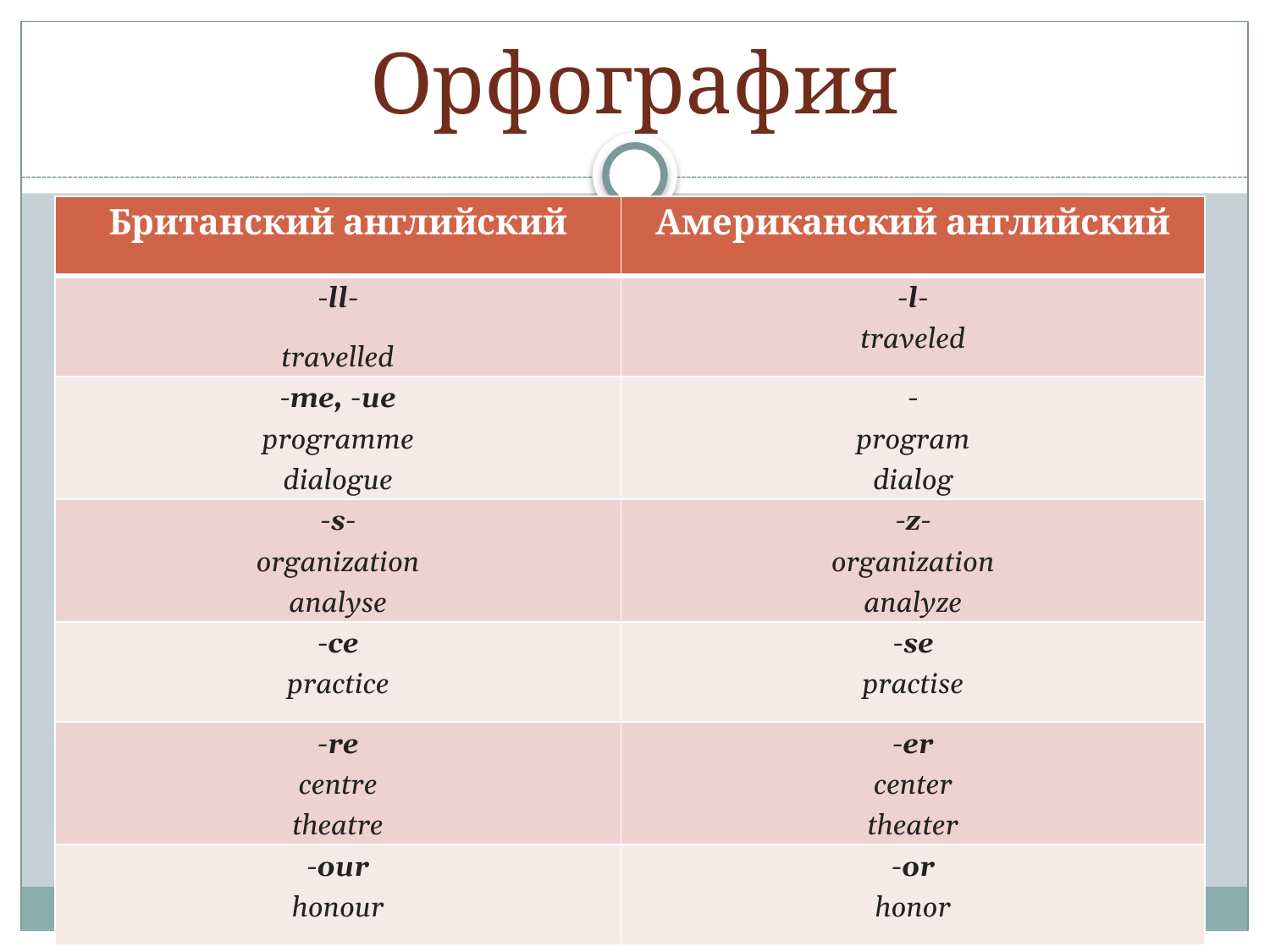

# Орфография
| Британский английский | Американский английский |
| --- | --- |
| -ll- travelled | -l- traveled |
| -me, -ue programme dialogue | - program dialog |
| -s- organization analyse | -z- organization analyze |
| -ce practice | -se practise |
| -re centre theatre | -er center theater |
| -our honour | -or honor |